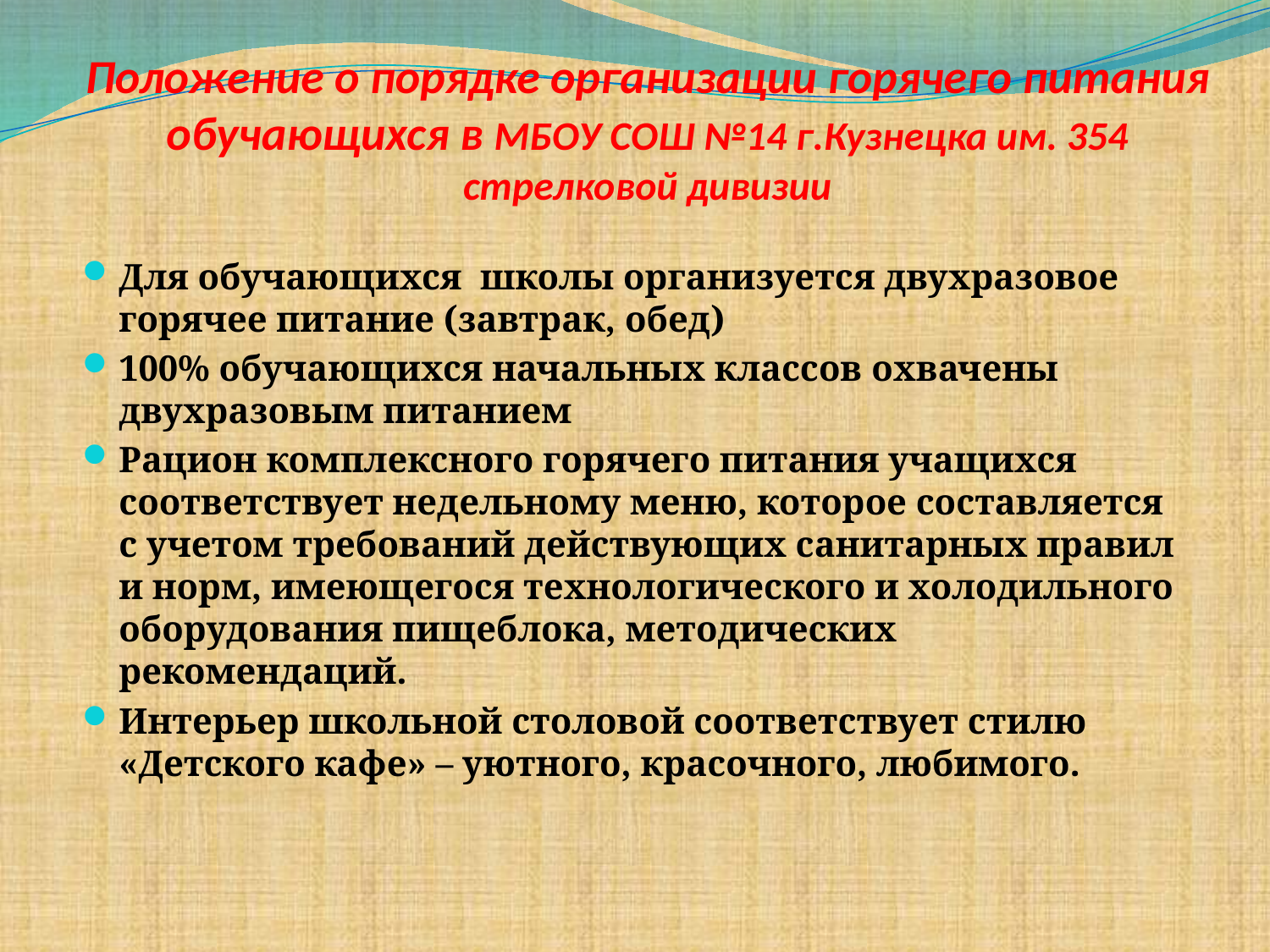

# Положение о порядке организации горячего питания обучающихся в МБОУ СОШ №14 г.Кузнецка им. 354 стрелковой дивизии
Для обучающихся  школы организуется двухразовое горячее питание (завтрак, обед)
100% обучающихся начальных классов охвачены двухразовым питанием
Рацион комплексного горячего питания учащихся соответствует недельному меню, которое составляется с учетом требований действующих санитарных правил и норм, имеющегося технологического и холодильного оборудования пищеблока, методических рекомендаций.
Интерьер школьной столовой соответствует стилю «Детского кафе» – уютного, красочного, любимого.